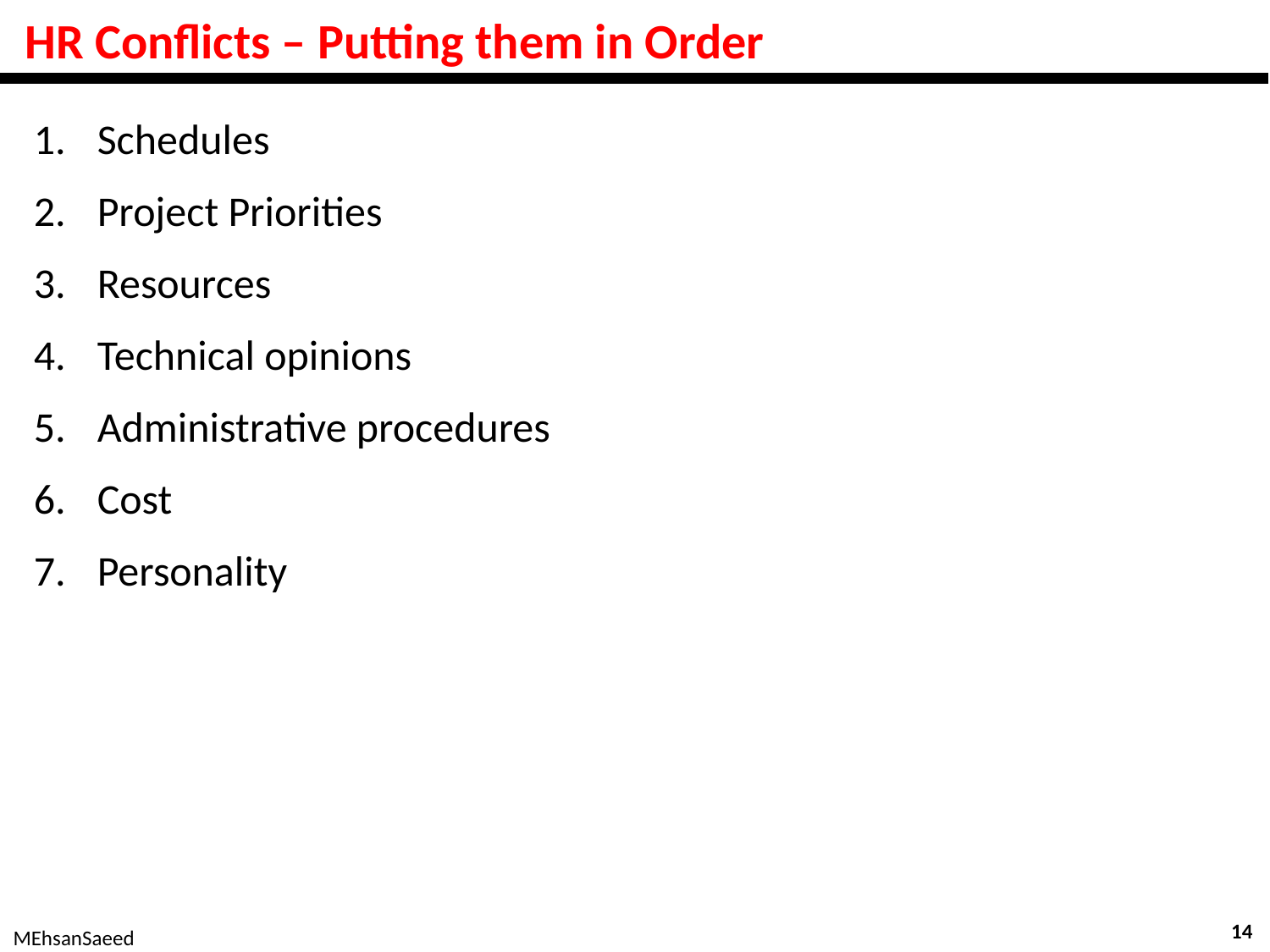

# HR Conflicts – Putting them in Order
Schedules
Project Priorities
Resources
Technical opinions
Administrative procedures
Cost
Personality
14
MEhsanSaeed